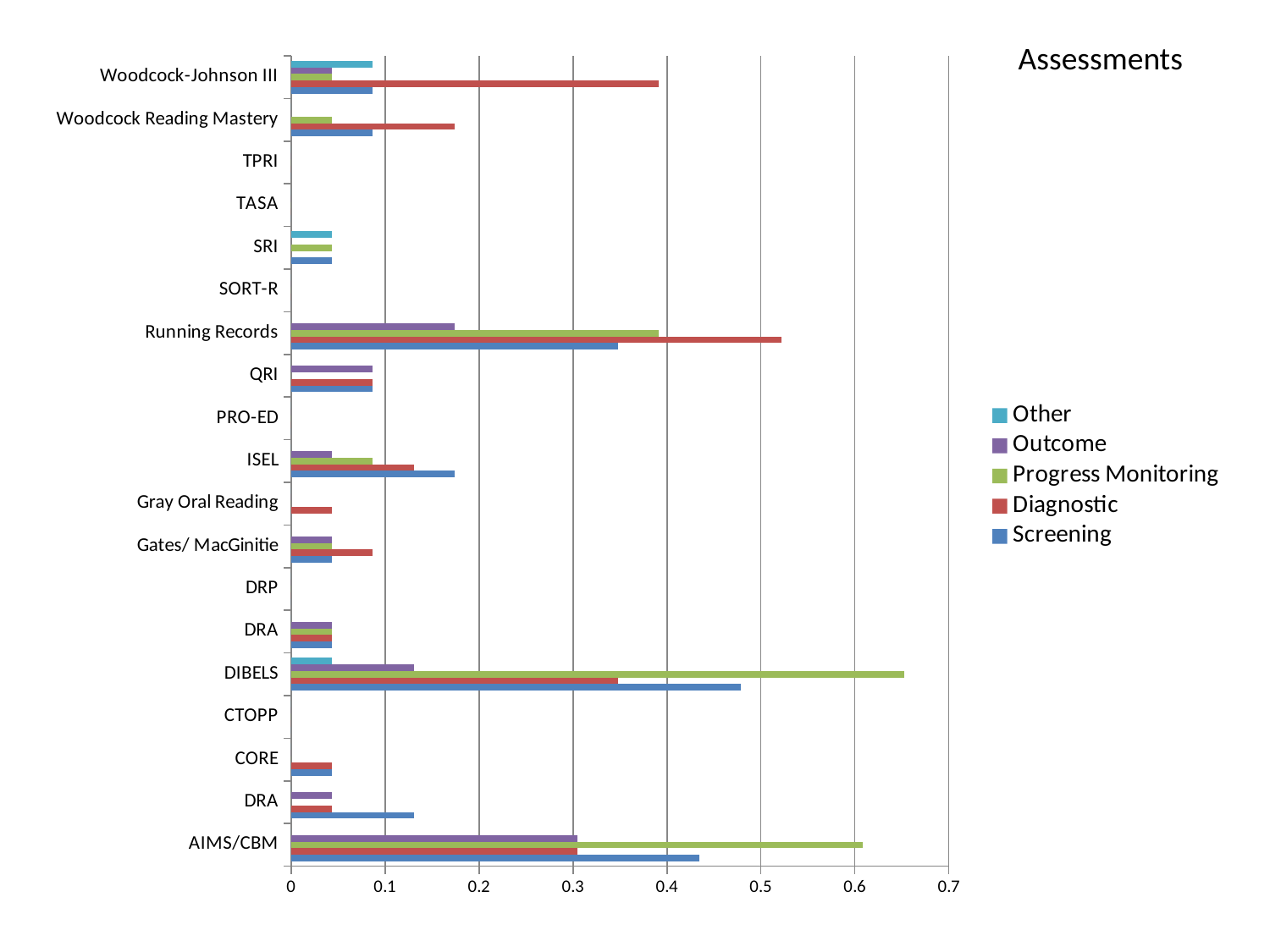

Assessments

### Chart

| Category | Screening | Diagnostic | Progress Monitoring | Outcome | Other |
|---|---|---|---|---|---|
| AIMS/CBM | 0.43478260869565327 | 0.3043478260869568 | 0.6086956521739165 | 0.3043478260869568 | 0.0 |
| DRA | 0.1304347826086957 | 0.04347826086956522 | 0.0 | 0.04347826086956522 | 0.0 |
| CORE | 0.04347826086956522 | 0.04347826086956522 | 0.0 | 0.0 | 0.0 |
| CTOPP | 0.0 | 0.0 | 0.0 | 0.0 | 0.0 |
| DIBELS | 0.4782608695652181 | 0.34782608695652245 | 0.652173913043481 | 0.1304347826086957 | 0.04347826086956522 |
| DRA | 0.04347826086956522 | 0.04347826086956522 | 0.04347826086956522 | 0.04347826086956522 | 0.0 |
| DRP | 0.0 | 0.0 | 0.0 | 0.0 | 0.0 |
| Gates/ MacGinitie | 0.04347826086956522 | 0.08695652173913054 | 0.04347826086956522 | 0.04347826086956522 | 0.0 |
| Gray Oral Reading | 0.0 | 0.04347826086956522 | 0.0 | 0.0 | 0.0 |
| ISEL | 0.17391304347826148 | 0.1304347826086957 | 0.08695652173913054 | 0.04347826086956522 | 0.0 |
| PRO-ED | 0.0 | 0.0 | 0.0 | 0.0 | 0.0 |
| QRI | 0.08695652173913054 | 0.08695652173913054 | 0.0 | 0.08695652173913054 | 0.0 |
| Running Records | 0.34782608695652245 | 0.5217391304347841 | 0.3913043478260879 | 0.17391304347826148 | 0.0 |
| SORT-R | 0.0 | 0.0 | 0.0 | 0.0 | 0.0 |
| SRI | 0.04347826086956522 | 0.0 | 0.04347826086956522 | 0.0 | 0.04347826086956522 |
| TASA | 0.0 | 0.0 | 0.0 | 0.0 | 0.0 |
| TPRI | 0.0 | 0.0 | 0.0 | 0.0 | 0.0 |
| Woodcock Reading Mastery | 0.08695652173913054 | 0.17391304347826148 | 0.04347826086956522 | 0.0 | 0.0 |
| Woodcock-Johnson III | 0.08695652173913054 | 0.3913043478260879 | 0.04347826086956522 | 0.04347826086956522 | 0.08695652173913054 |